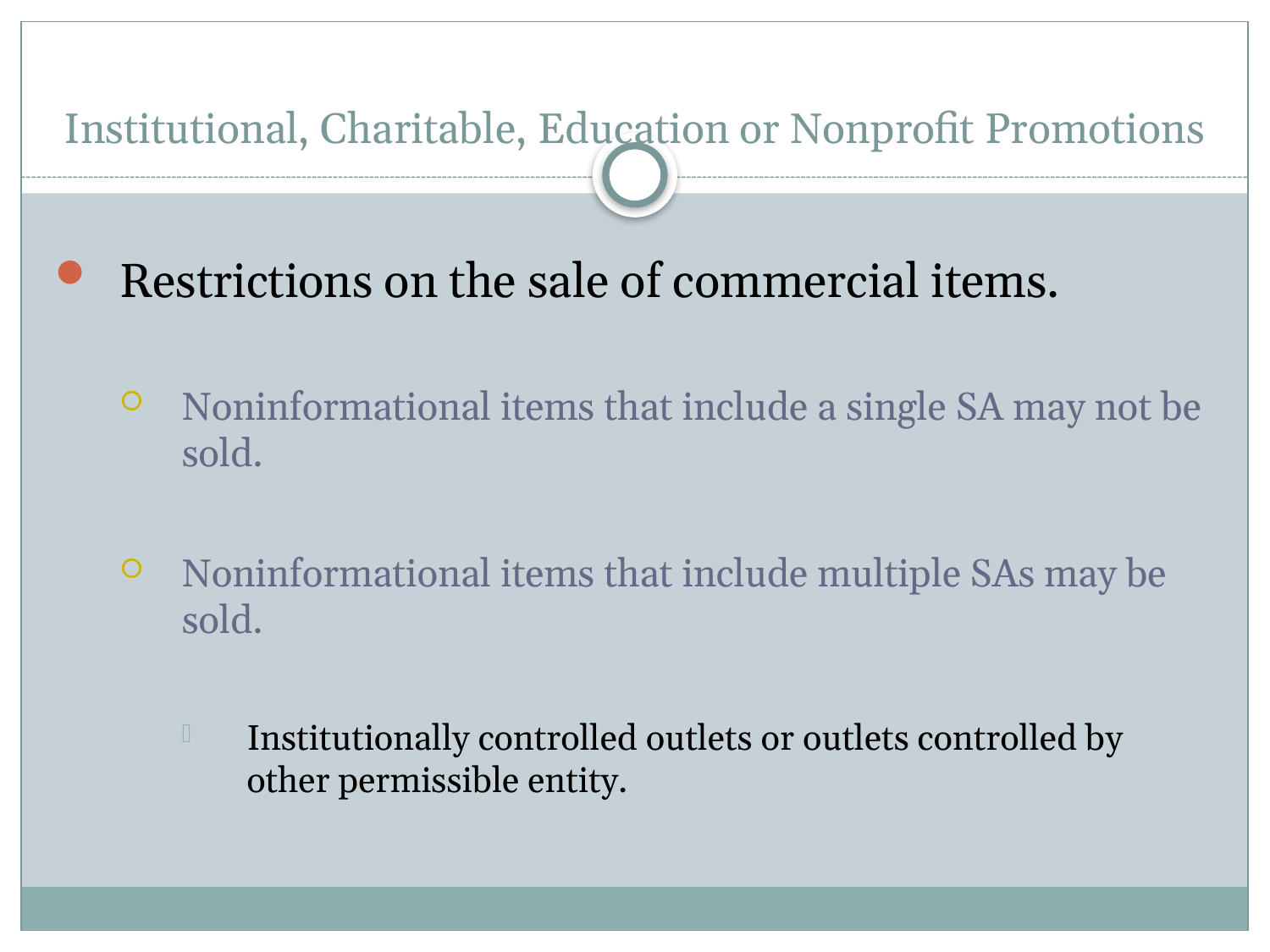

# Institutional, Charitable, Education or Nonprofit Promotions
Restrictions on the sale of commercial items.

Noninformational items that include a single SA may not be sold.

Noninformational items that include multiple SAs may be sold.

Institutionally controlled outlets or outlets controlled by other permissible entity.